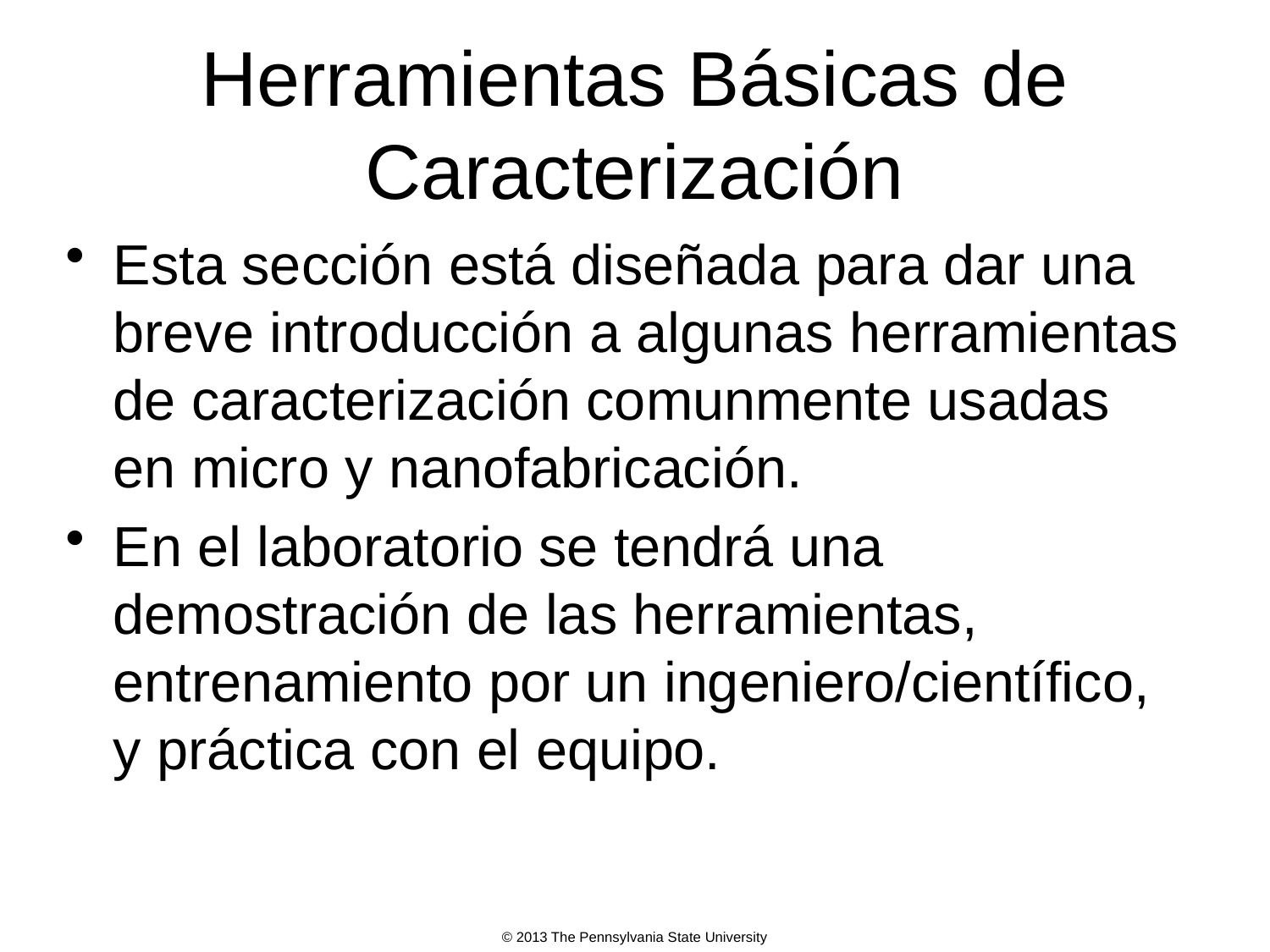

# Herramientas Básicas de Caracterización
Esta sección está diseñada para dar una breve introducción a algunas herramientas de caracterización comunmente usadas en micro y nanofabricación.
En el laboratorio se tendrá una demostración de las herramientas, entrenamiento por un ingeniero/científico, y práctica con el equipo.